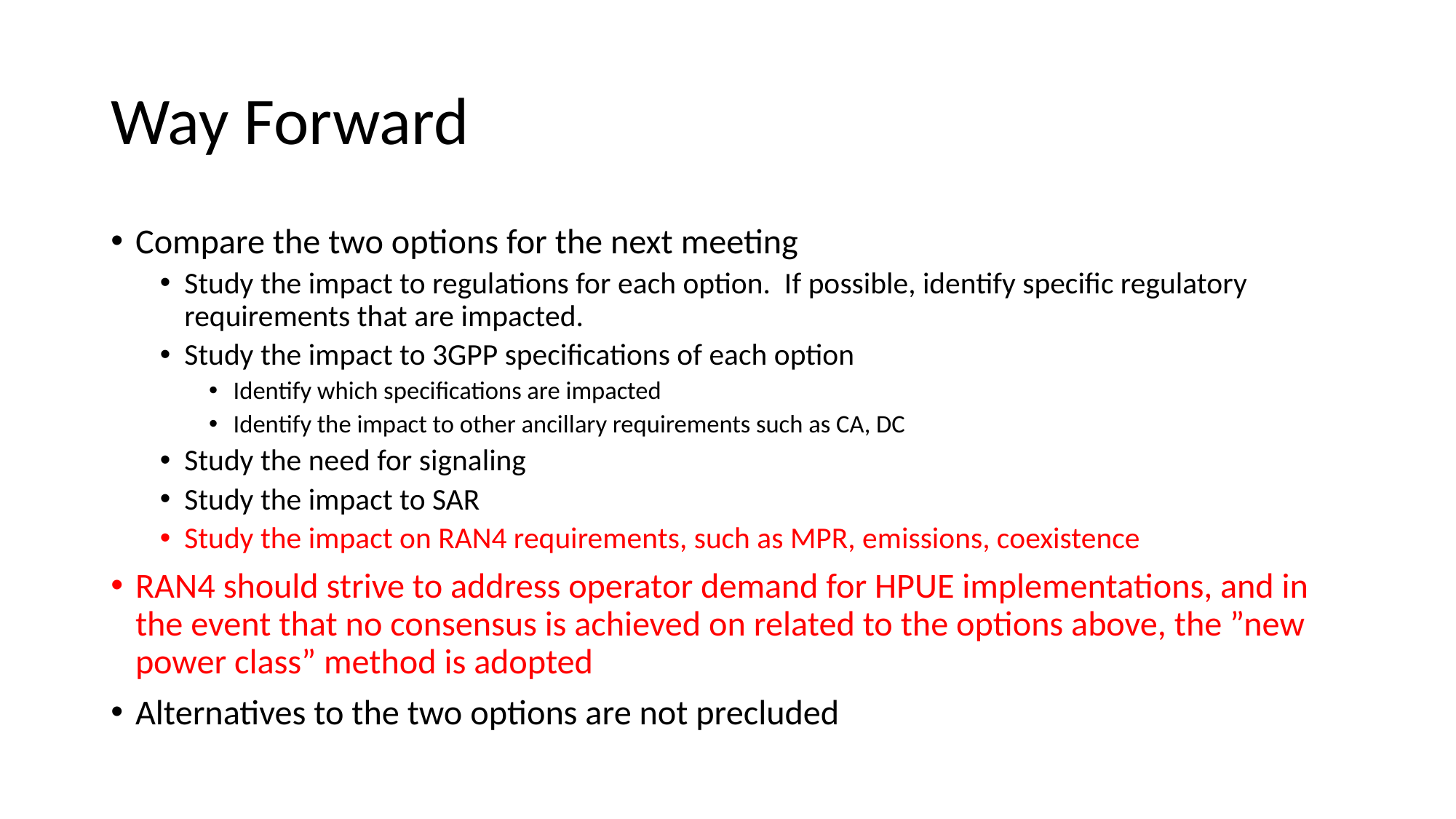

# Way Forward
Compare the two options for the next meeting
Study the impact to regulations for each option.  If possible, identify specific regulatory requirements that are impacted.
Study the impact to 3GPP specifications of each option
Identify which specifications are impacted
Identify the impact to other ancillary requirements such as CA, DC
Study the need for signaling
Study the impact to SAR
Study the impact on RAN4 requirements, such as MPR, emissions, coexistence
RAN4 should strive to address operator demand for HPUE implementations, and in the event that no consensus is achieved on related to the options above, the ”new power class” method is adopted
Alternatives to the two options are not precluded